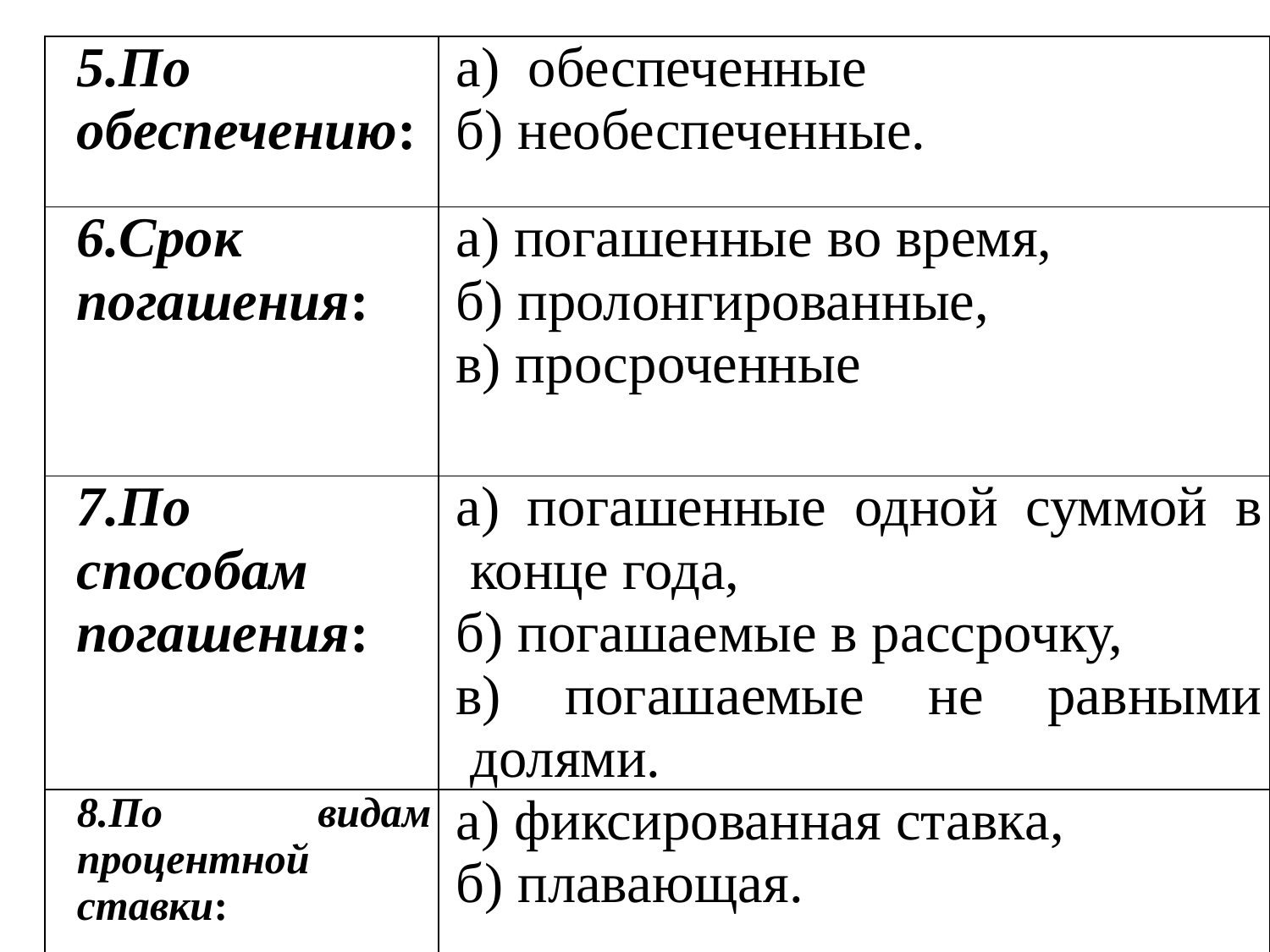

| 5.По обеспечению: | а) обеспеченные б) необеспеченные. |
| --- | --- |
| 6.Срок погашения: | а) погашенные во время, б) пролонгированные, в) просроченные |
| 7.По способам погашения: | а) погашенные одной суммой в конце года, б) погашаемые в рассрочку, в) погашаемые не равными долями. |
| 8.По видам процентной ставки: | а) фиксированная ставка, б) плавающая. |